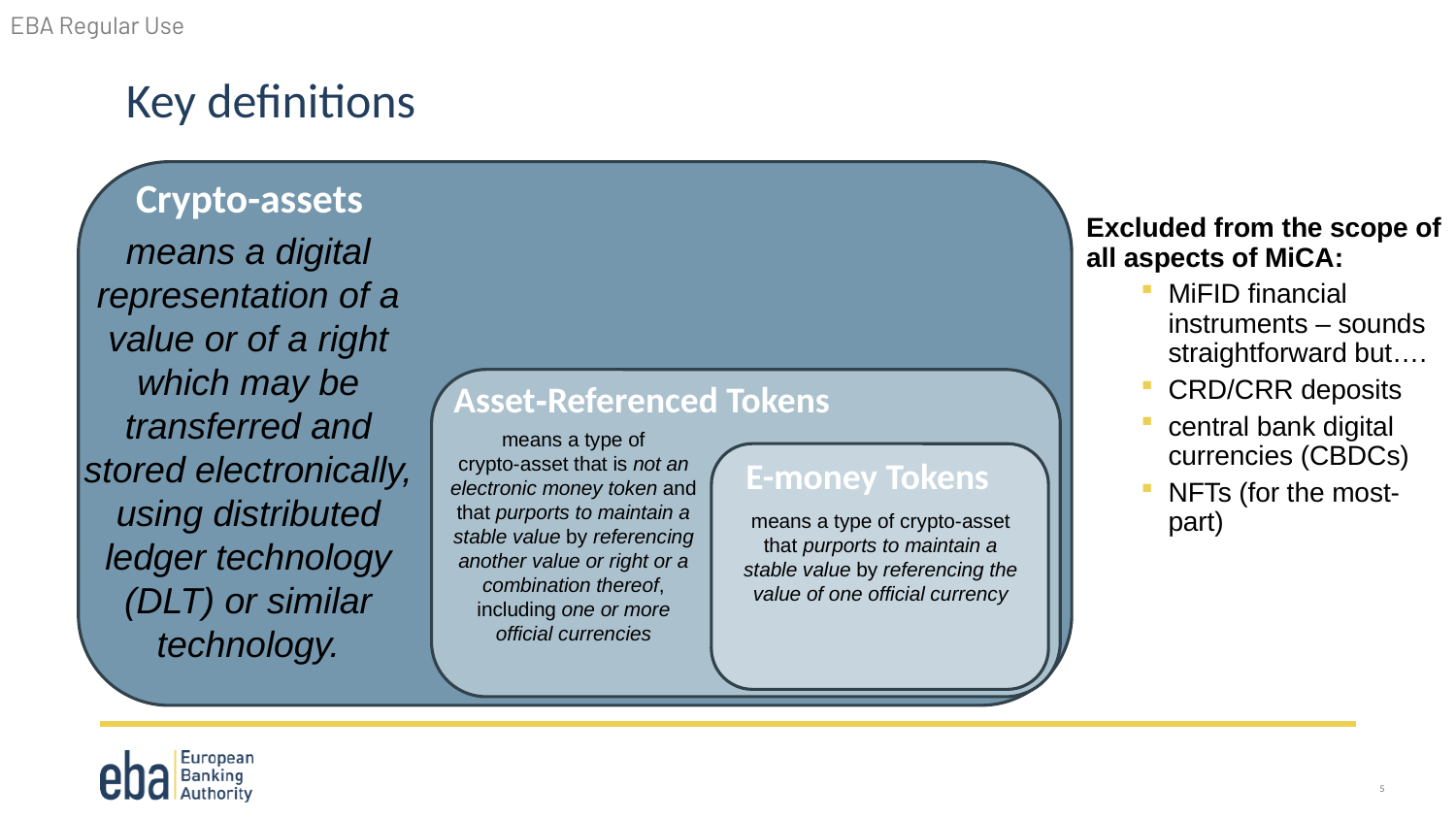

# Key definitions

Crypto-assets

Excluded from the scope of all aspects of MiCA:
MiFID financial instruments – sounds straightforward but….
CRD/CRR deposits
central bank digital currencies (CBDCs)
NFTs (for the most-part)
means a digital representation of a value or of a right which may be transferred and stored electronically, using distributed ledger technology (DLT) or similar technology.

Asset‑Referenced Tokens

means a type of crypto‑asset that is not an electronic money token and that purports to maintain a stable value by referencing another value or right or a combination thereof, including one or more official currencies

E-money Tokens

means a type of crypto‑asset that purports to maintain a stable value by referencing the value of one official currency
5